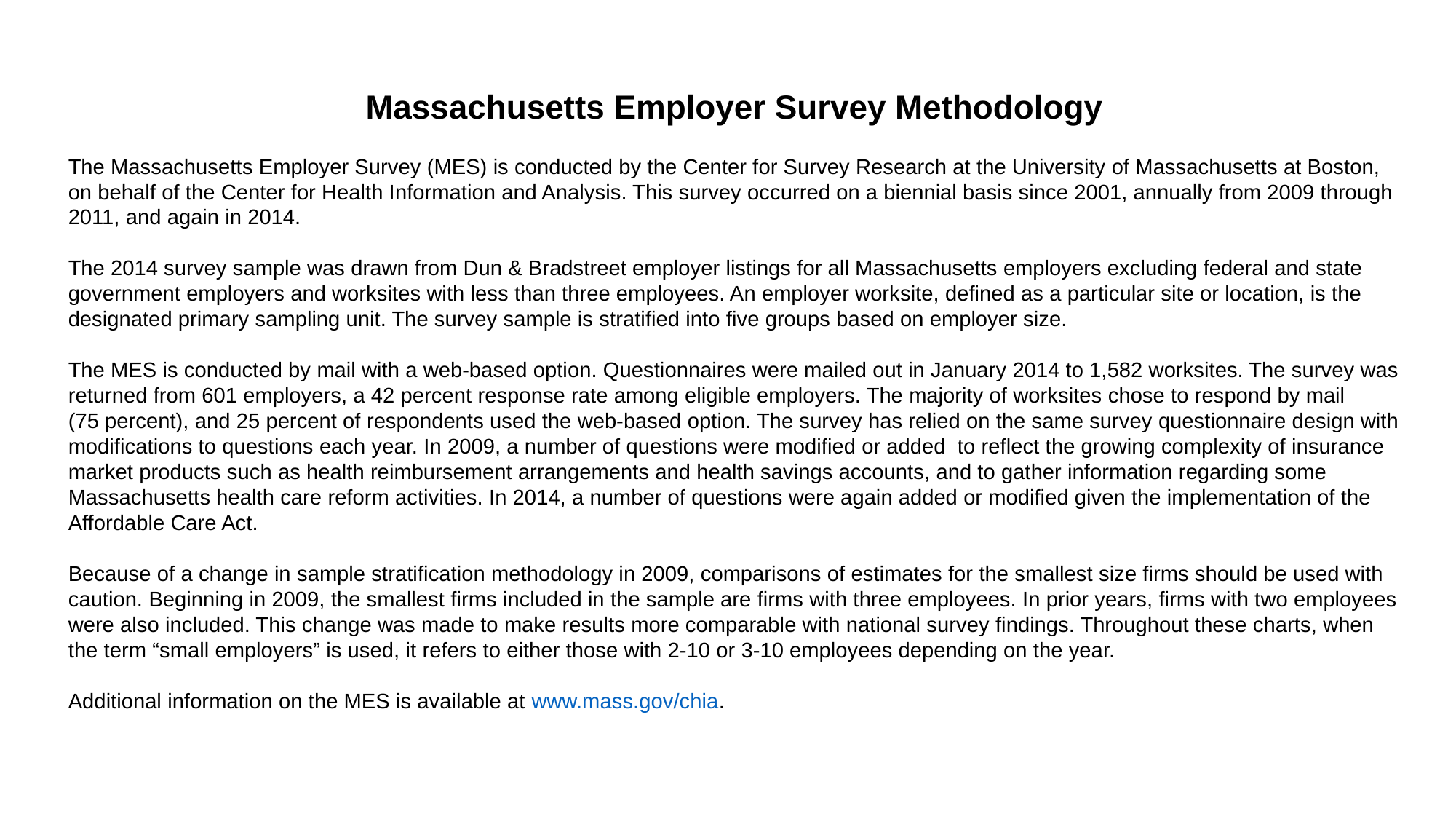

Massachusetts Employer Survey Methodology

The Massachusetts Employer Survey (MES) is conducted by the Center for Survey Research at the University of Massachusetts at Boston, on behalf of the Center for Health Information and Analysis. This survey occurred on a biennial basis since 2001, annually from 2009 through 2011, and again in 2014.

The 2014 survey sample was drawn from Dun & Bradstreet employer listings for all Massachusetts employers excluding federal and state government employers and worksites with less than three employees. An employer worksite, defined as a particular site or location, is the designated primary sampling unit. The survey sample is stratified into five groups based on employer size.

The MES is conducted by mail with a web-based option. Questionnaires were mailed out in January 2014 to 1,582 worksites. The survey was returned from 601 employers, a 42 percent response rate among eligible employers. The majority of worksites chose to respond by mail
(75 percent), and 25 percent of respondents used the web-based option. The survey has relied on the same survey questionnaire design with modifications to questions each year. In 2009, a number of questions were modified or added  to reflect the growing complexity of insurance market products such as health reimbursement arrangements and health savings accounts, and to gather information regarding some Massachusetts health care reform activities. In 2014, a number of questions were again added or modified given the implementation of the Affordable Care Act.

Because of a change in sample stratification methodology in 2009, comparisons of estimates for the smallest size firms should be used with caution. Beginning in 2009, the smallest firms included in the sample are firms with three employees. In prior years, firms with two employees were also included. This change was made to make results more comparable with national survey findings. Throughout these charts, when the term “small employers” is used, it refers to either those with 2-10 or 3-10 employees depending on the year.

Additional information on the MES is available at www.mass.gov/chia.